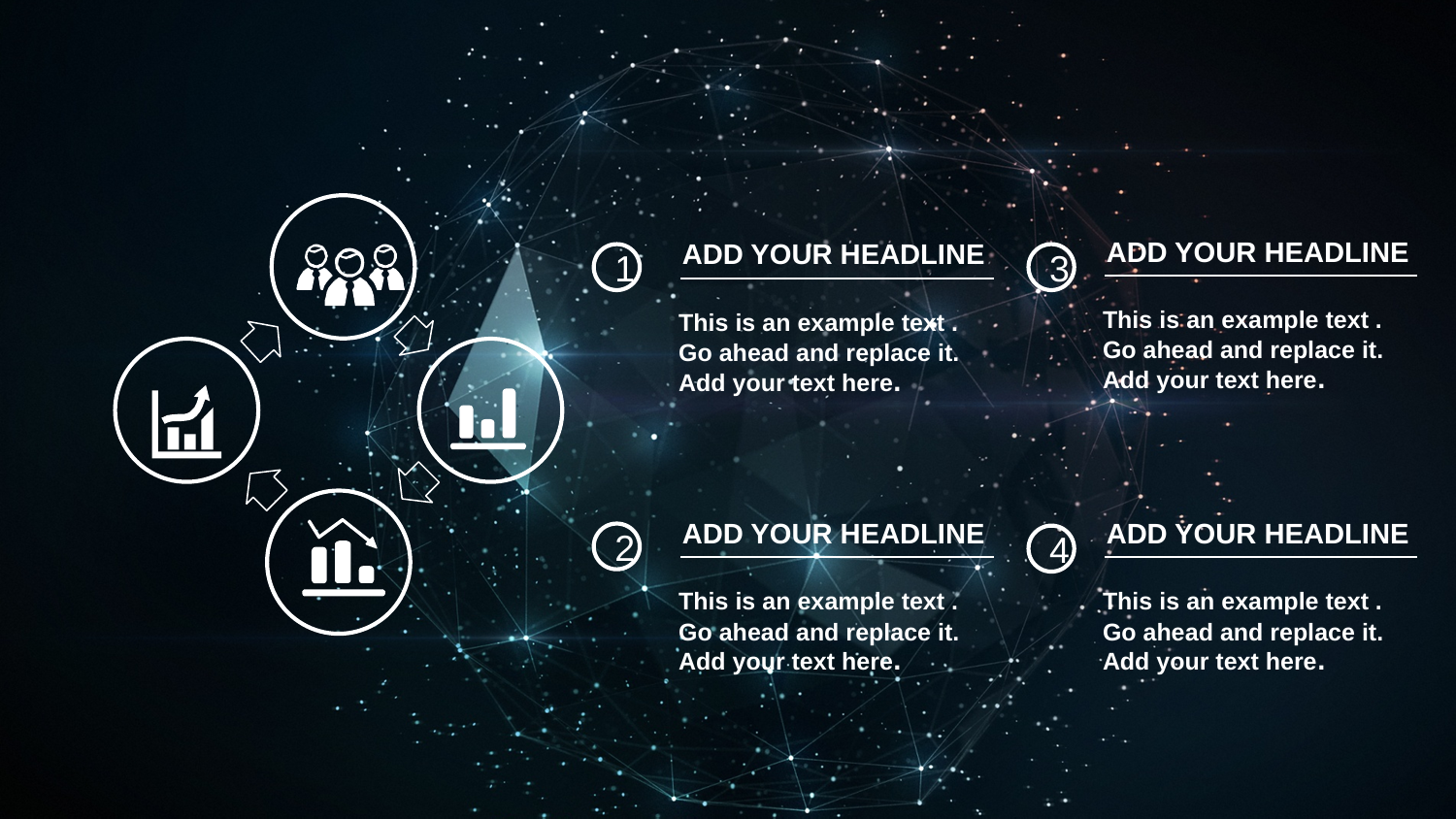

ADD YOUR HEADLINE

This is an example text .
Go ahead and replace it.
Add your text here.
ADD YOUR HEADLINE

This is an example text .
Go ahead and replace it.
Add your text here.

1
3

ADD YOUR HEADLINE

This is an example text .
Go ahead and replace it.
Add your text here.
ADD YOUR HEADLINE

This is an example text .
Go ahead and replace it.
Add your text here.

2
4